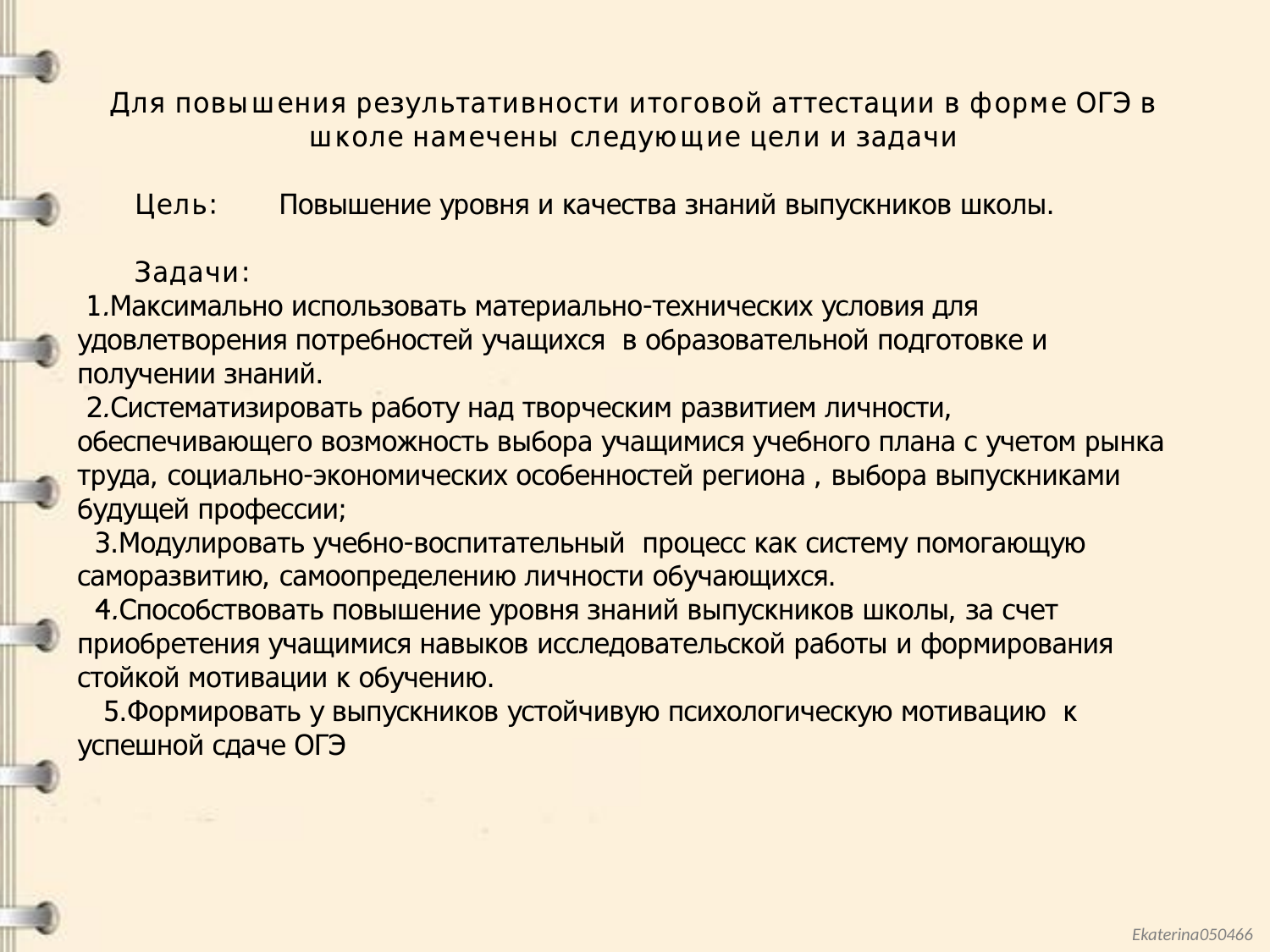

Для повышения результативности итоговой аттестации в форме ОГЭ в школе намечены следующие цели и задачи

       Цель:       Повышение уровня и качества знаний выпускников школы.

       Задачи:
 1.Максимально использовать материально-технических условия для удовлетворения потребностей учащихся  в образовательной подготовке и получении знаний.
 2.Систематизировать работу над творческим развитием личности, обеспечивающего возможность выбора учащимися учебного плана с учетом рынка труда, социально-экономических особенностей региона , выбора выпускниками будущей профессии;
  3.Модулировать учебно-воспитательный  процесс как систему помогающую саморазвитию, самоопределению личности обучающихся.
  4.Способствовать повышение уровня знаний выпускников школы, за счет приобретения учащимися навыков исследовательской работы и формирования стойкой мотивации к обучению.
   5.Формировать у выпускников устойчивую психологическую мотивацию  к успешной сдаче ОГЭ